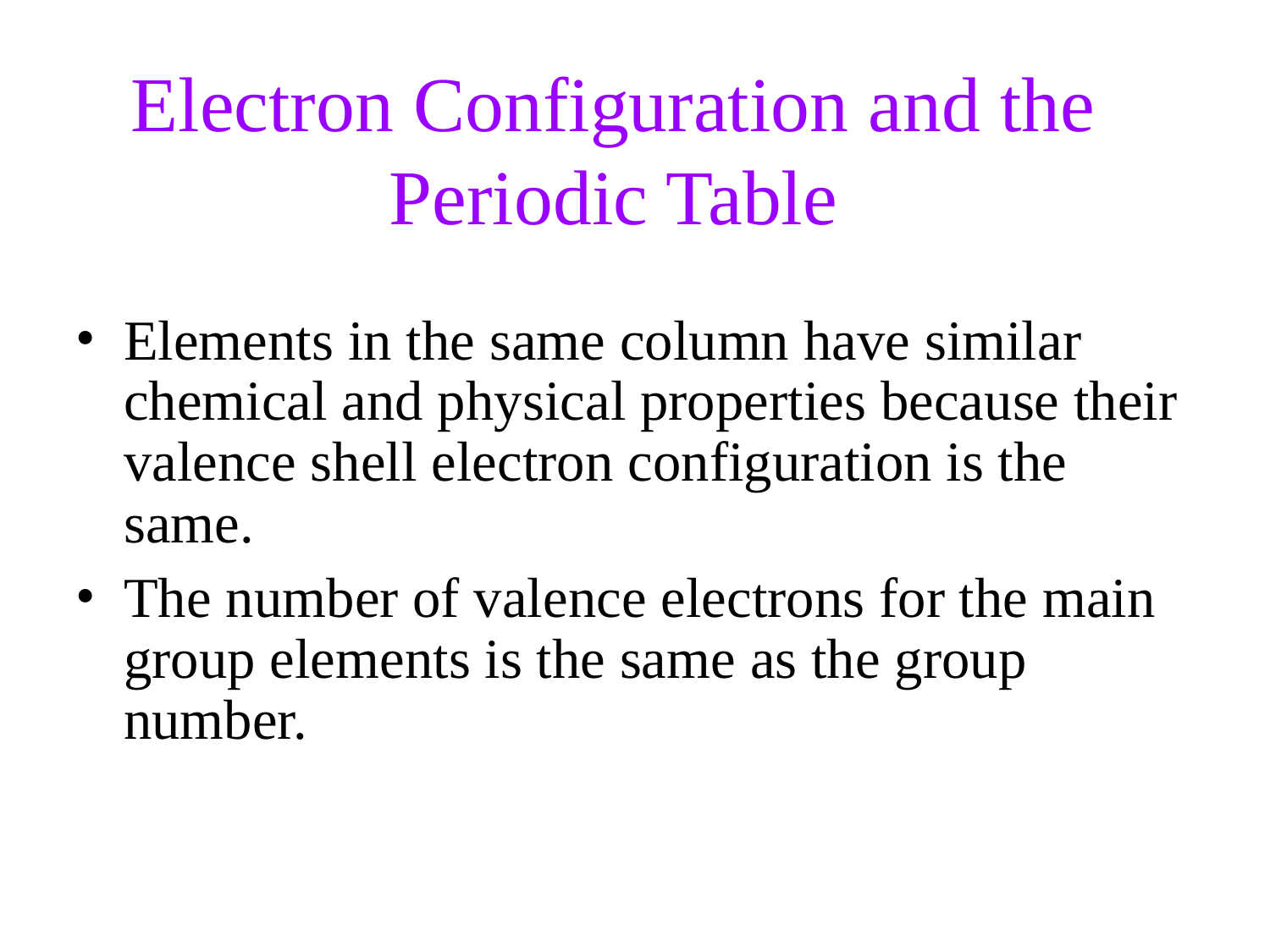

Electron Configuration and the Periodic Table
Elements in the same column have similar chemical and physical properties because their valence shell electron configuration is the same.
The number of valence electrons for the main group elements is the same as the group number.